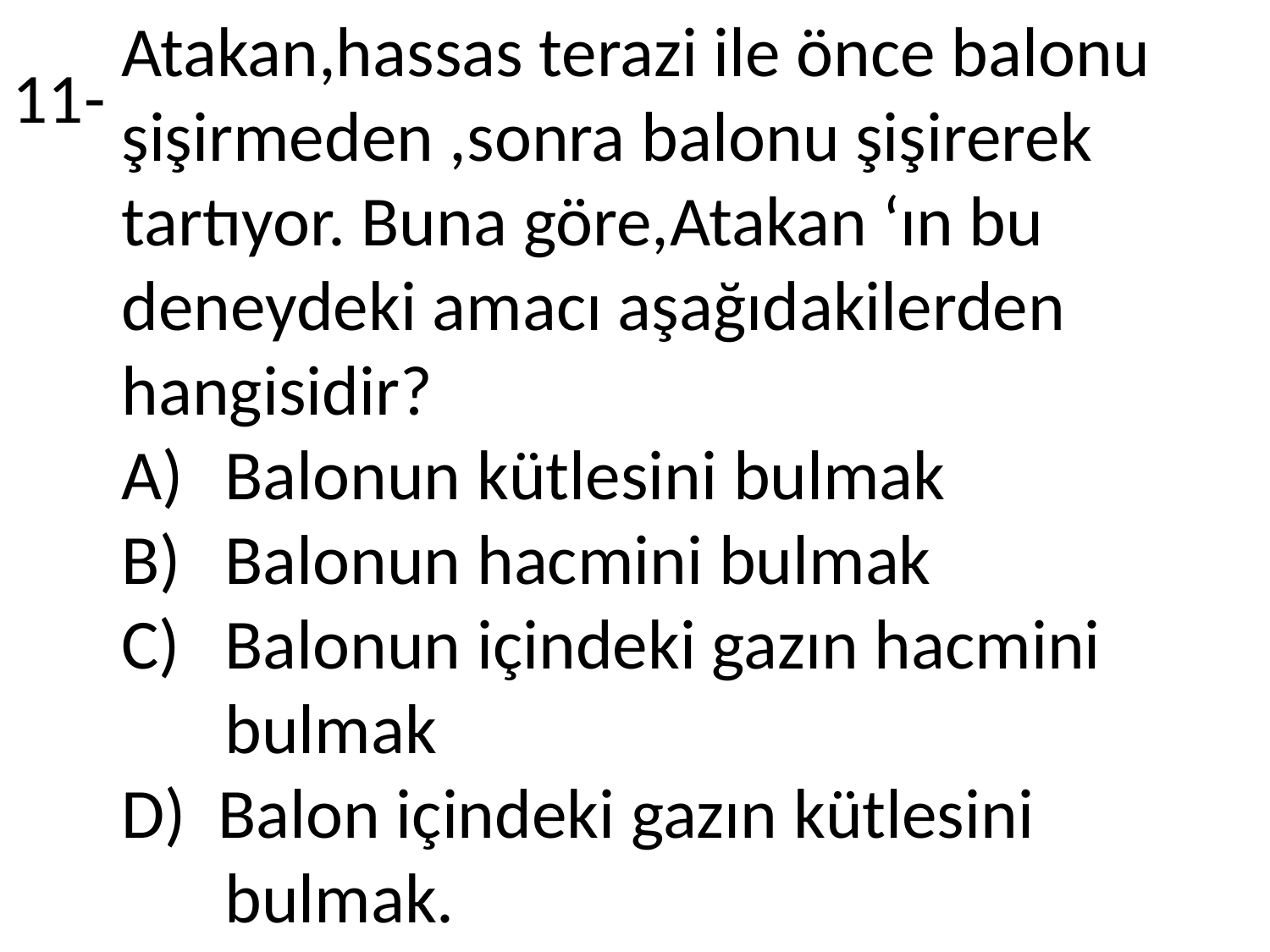

Atakan,hassas terazi ile önce balonu şişirmeden ,sonra balonu şişirerek tartıyor. Buna göre,Atakan ‘ın bu deneydeki amacı aşağıdakilerden hangisidir?
Balonun kütlesini bulmak
Balonun hacmini bulmak
Balonun içindeki gazın hacmini bulmak
D)  Balon içindeki gazın kütlesini bulmak.
11-